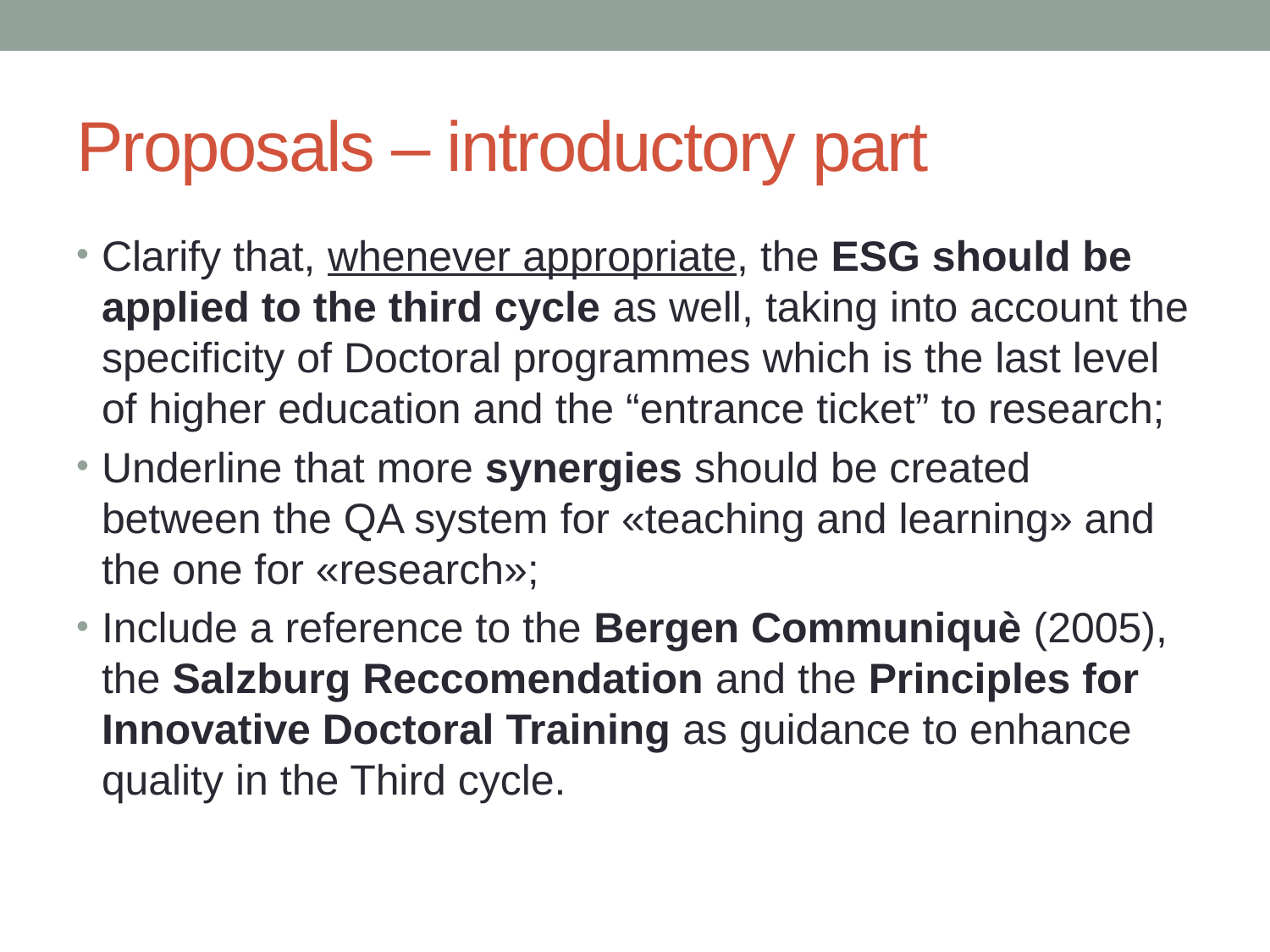

# Proposals – introductory part
Clarify that, whenever appropriate, the ESG should be applied to the third cycle as well, taking into account the specificity of Doctoral programmes which is the last level of higher education and the “entrance ticket” to research;
Underline that more synergies should be created between the QA system for «teaching and learning» and the one for «research»;
Include a reference to the Bergen Communiquè (2005), the Salzburg Reccomendation and the Principles for Innovative Doctoral Training as guidance to enhance quality in the Third cycle.